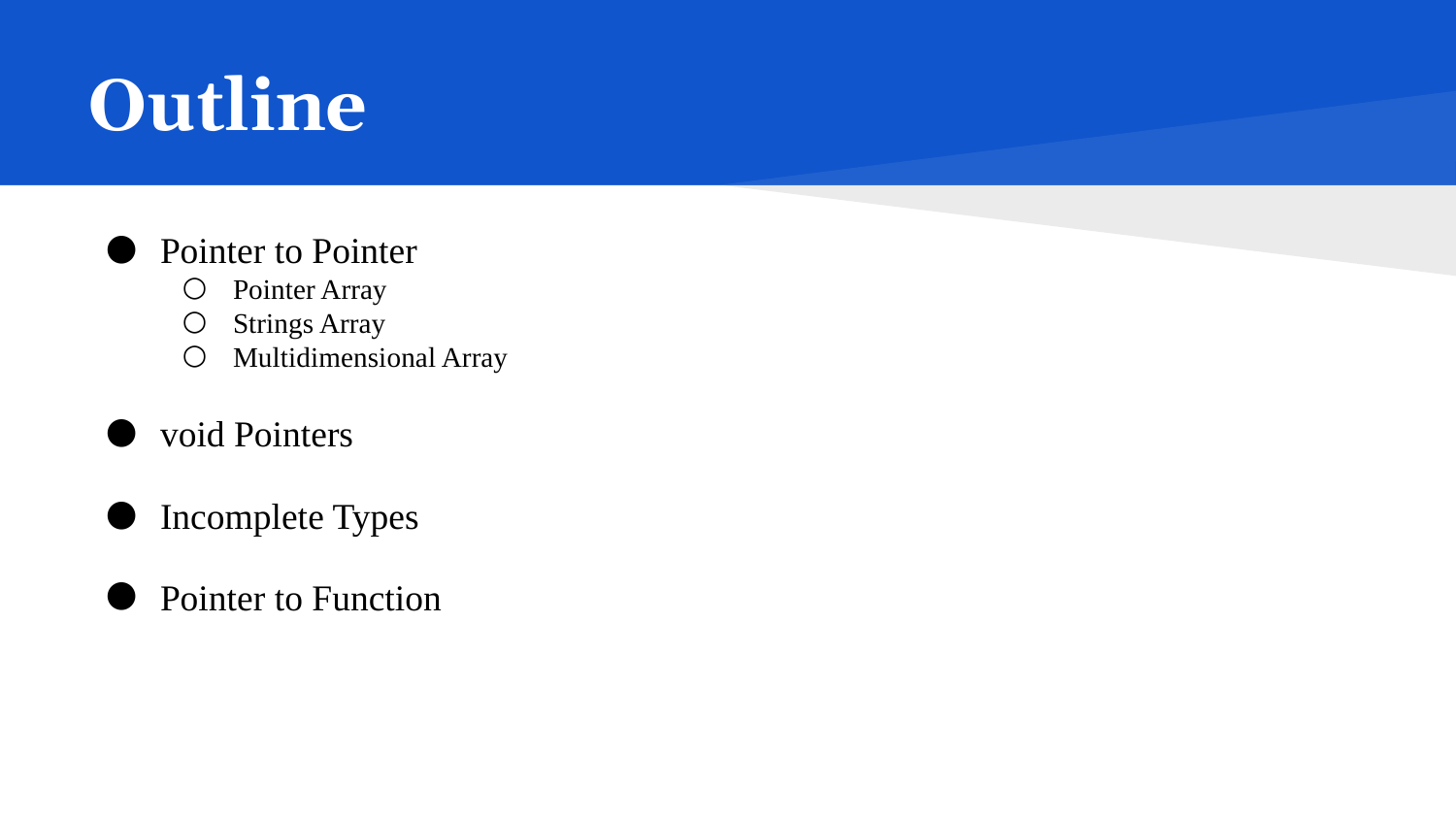

# Outline
Pointer to Pointer
Pointer Array
Strings Array
Multidimensional Array
void Pointers
Incomplete Types
Pointer to Function